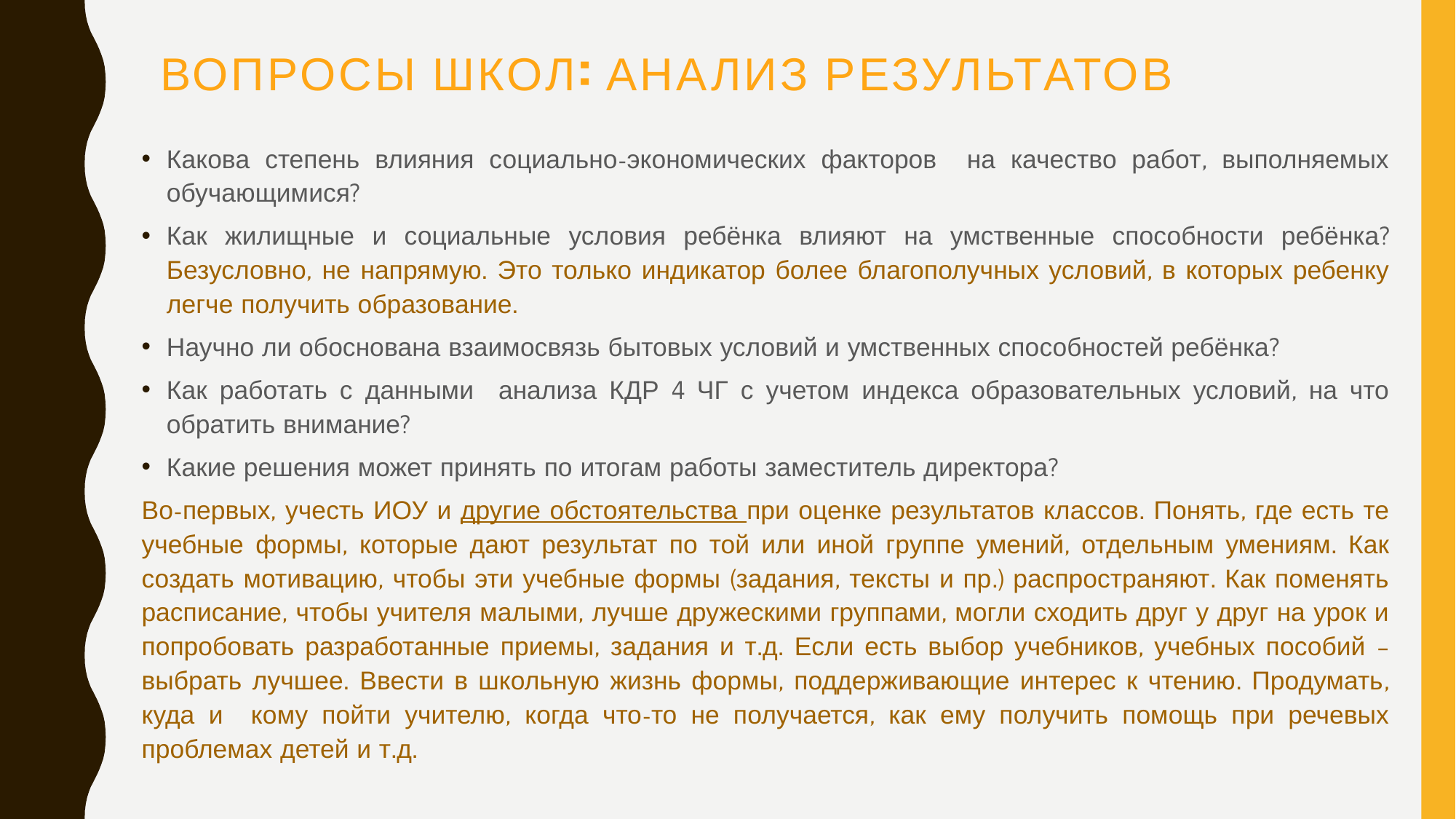

# Вопросы школ: АНАЛИЗ РЕЗУЛЬТАТОВ
Какова степень влияния социально-экономических факторов  на качество работ, выполняемых обучающимися?
Как жилищные и социальные условия ребёнка влияют на умственные способности ребёнка? Безусловно, не напрямую. Это только индикатор более благополучных условий, в которых ребенку легче получить образование.
Научно ли обоснована взаимосвязь бытовых условий и умственных способностей ребёнка?
Как работать с данными  анализа КДР 4 ЧГ с учетом индекса образовательных условий, на что обратить внимание?
Какие решения может принять по итогам работы заместитель директора?
Во-первых, учесть ИОУ и другие обстоятельства при оценке результатов классов. Понять, где есть те учебные формы, которые дают результат по той или иной группе умений, отдельным умениям. Как создать мотивацию, чтобы эти учебные формы (задания, тексты и пр.) распространяют. Как поменять расписание, чтобы учителя малыми, лучше дружескими группами, могли сходить друг у друг на урок и попробовать разработанные приемы, задания и т.д. Если есть выбор учебников, учебных пособий – выбрать лучшее. Ввести в школьную жизнь формы, поддерживающие интерес к чтению. Продумать, куда и  кому пойти учителю, когда что-то не получается, как ему получить помощь при речевых проблемах детей и т.д.